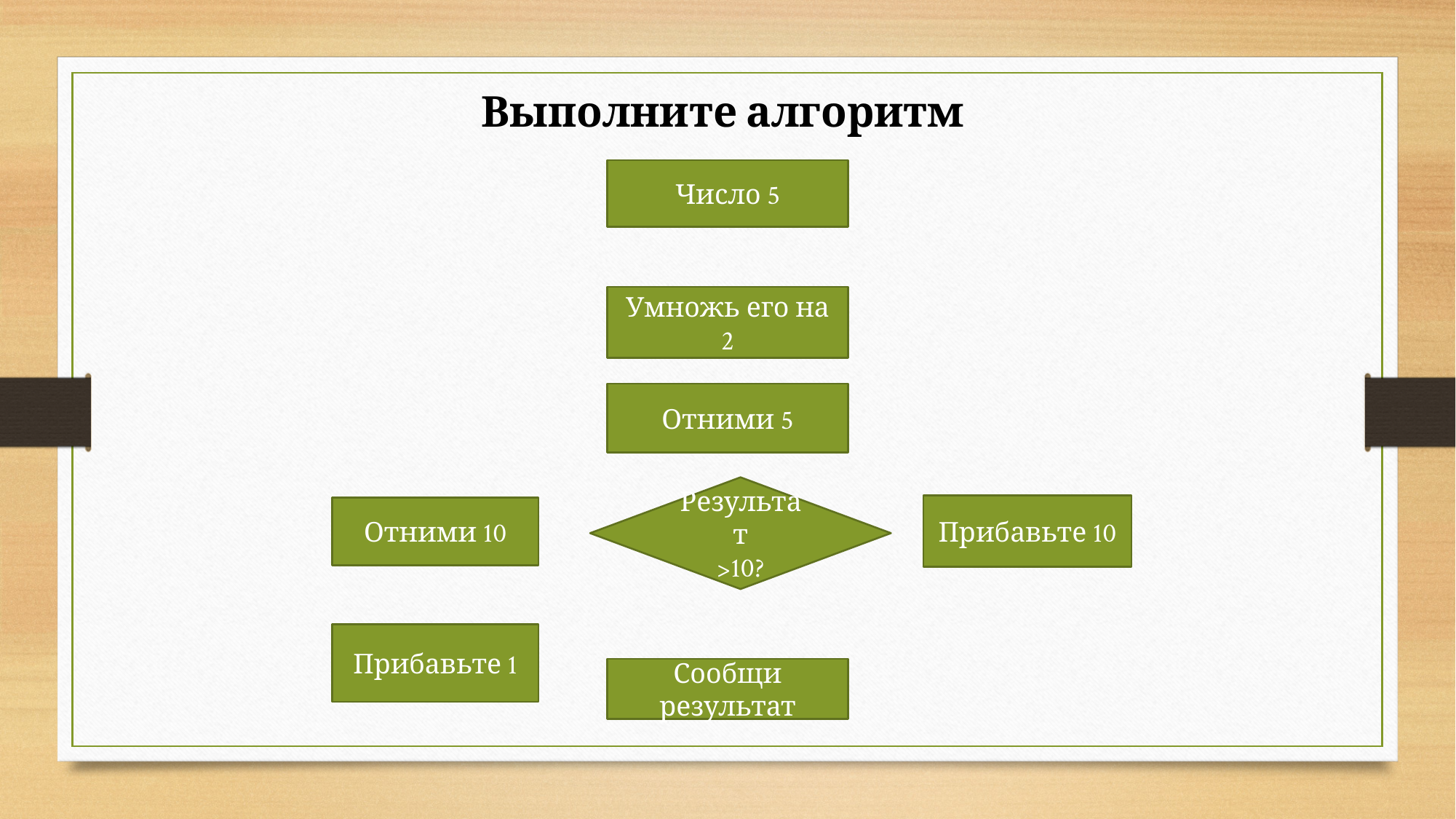

Выполните алгоритм

Число 5
Умножь его на 2
Отними 5
Результат
>10?
Прибавьте 10
Отними 10
Прибавьте 1
Сообщи результат